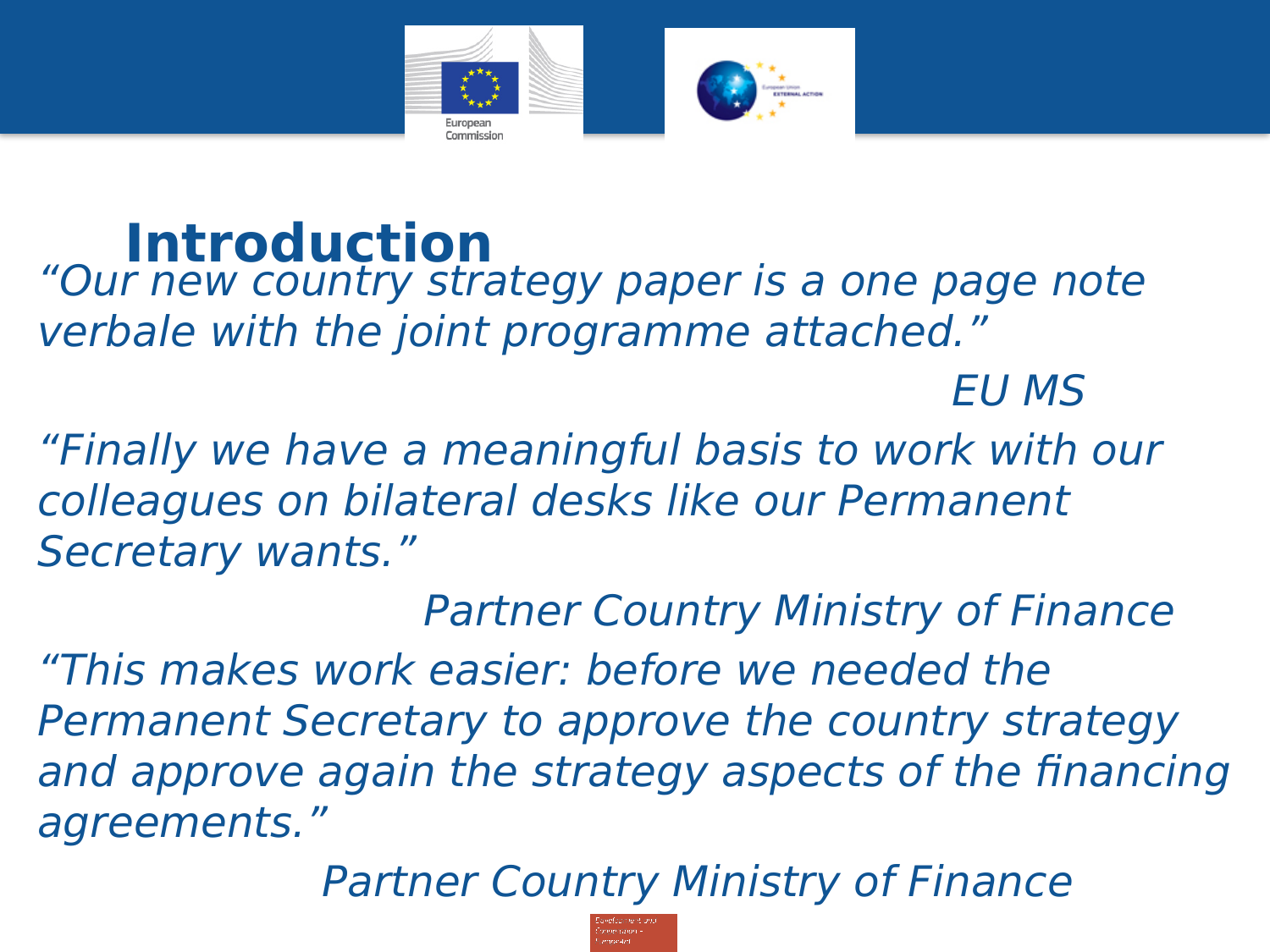

# Introduction

“Our new country strategy paper is a one page note verbale with the joint programme attached.”
                                                                EU MS
“Finally we have a meaningful basis to work with our colleagues on bilateral desks like our Permanent Secretary wants.”
                         Partner Country Ministry of Finance
“This makes work easier: before we needed the Permanent Secretary to approve the country strategy and approve again the strategy aspects of the financing agreements.”
                     Partner Country Ministry of Finance